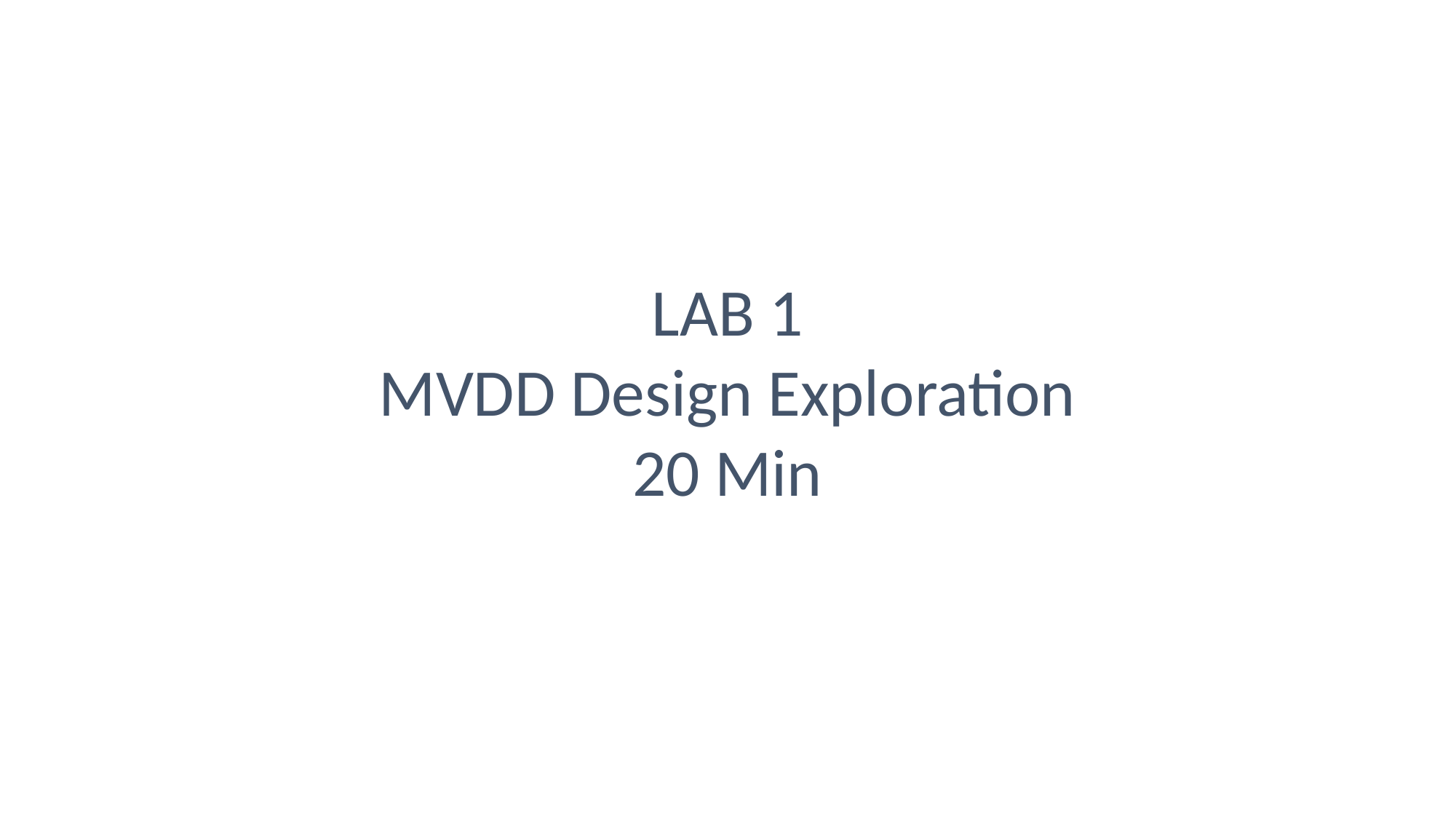

LAB 1
MVDD Design Exploration
20 Min